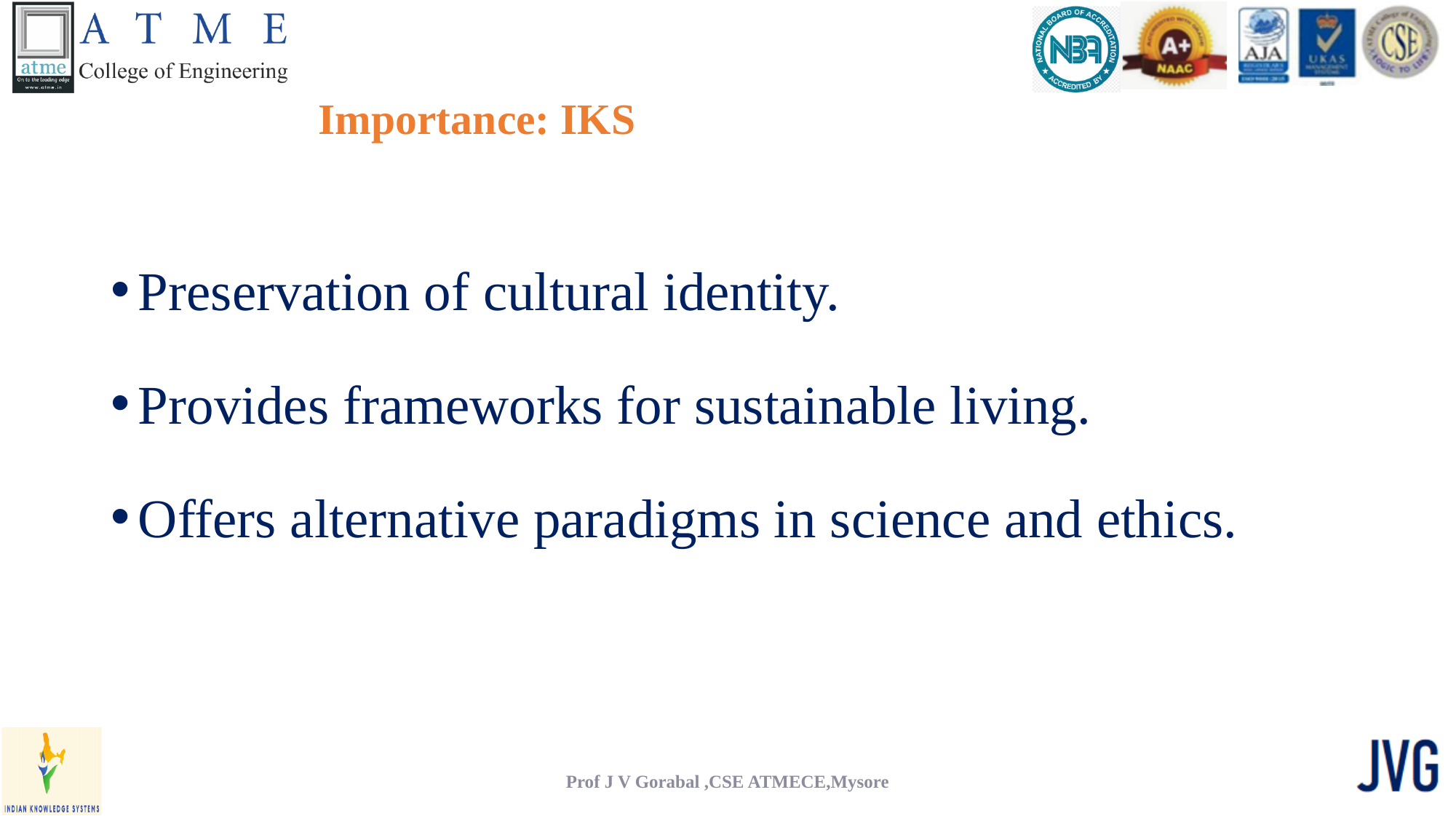

# Importance: IKS
Preservation of cultural identity.
Provides frameworks for sustainable living.
Offers alternative paradigms in science and ethics.

Prof J V Gorabal ,CSE ATMECE,Mysore